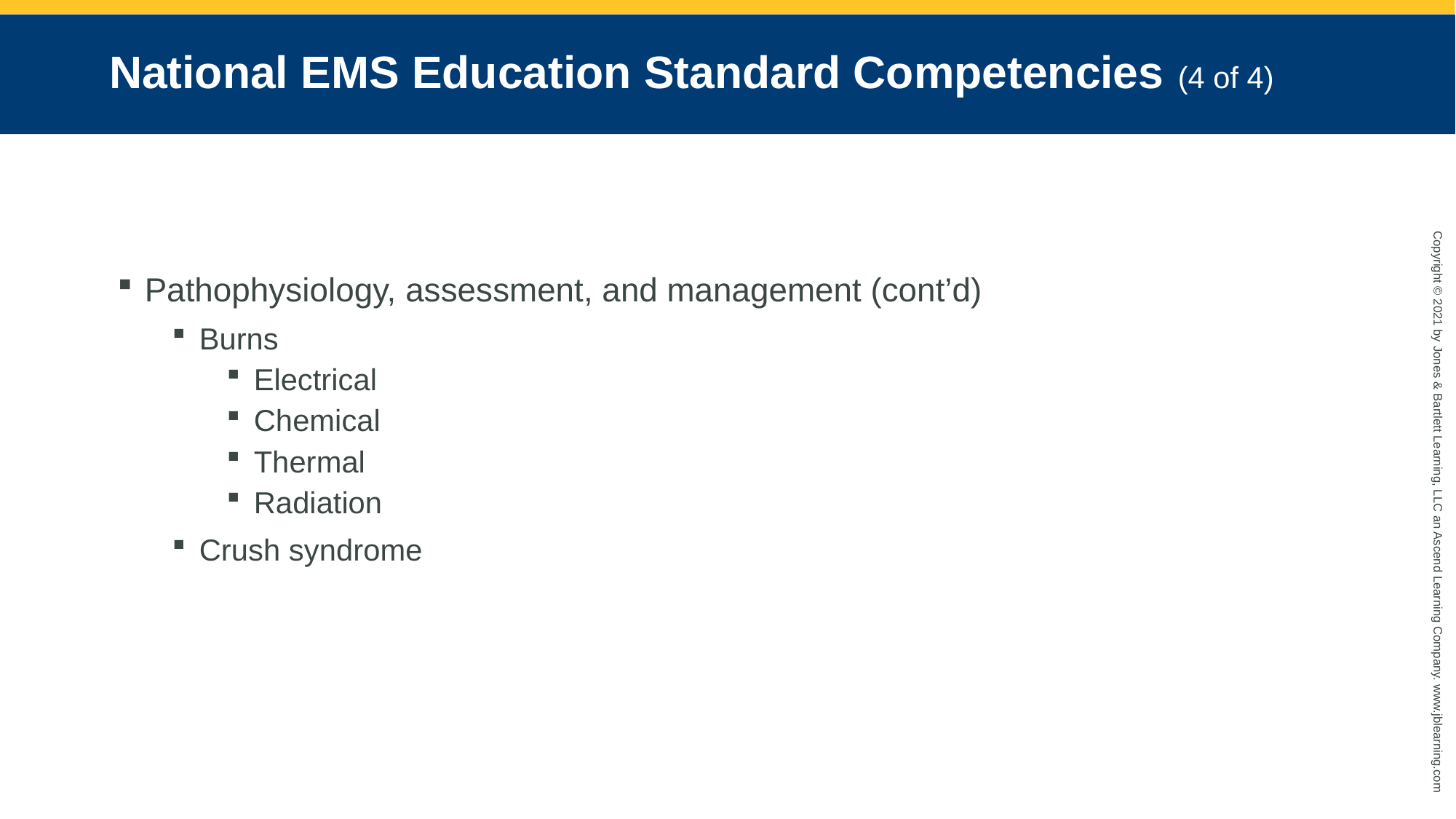

# National EMS Education Standard Competencies (4 of 4)
Pathophysiology, assessment, and management (cont’d)
Burns
Electrical
Chemical
Thermal
Radiation
Crush syndrome